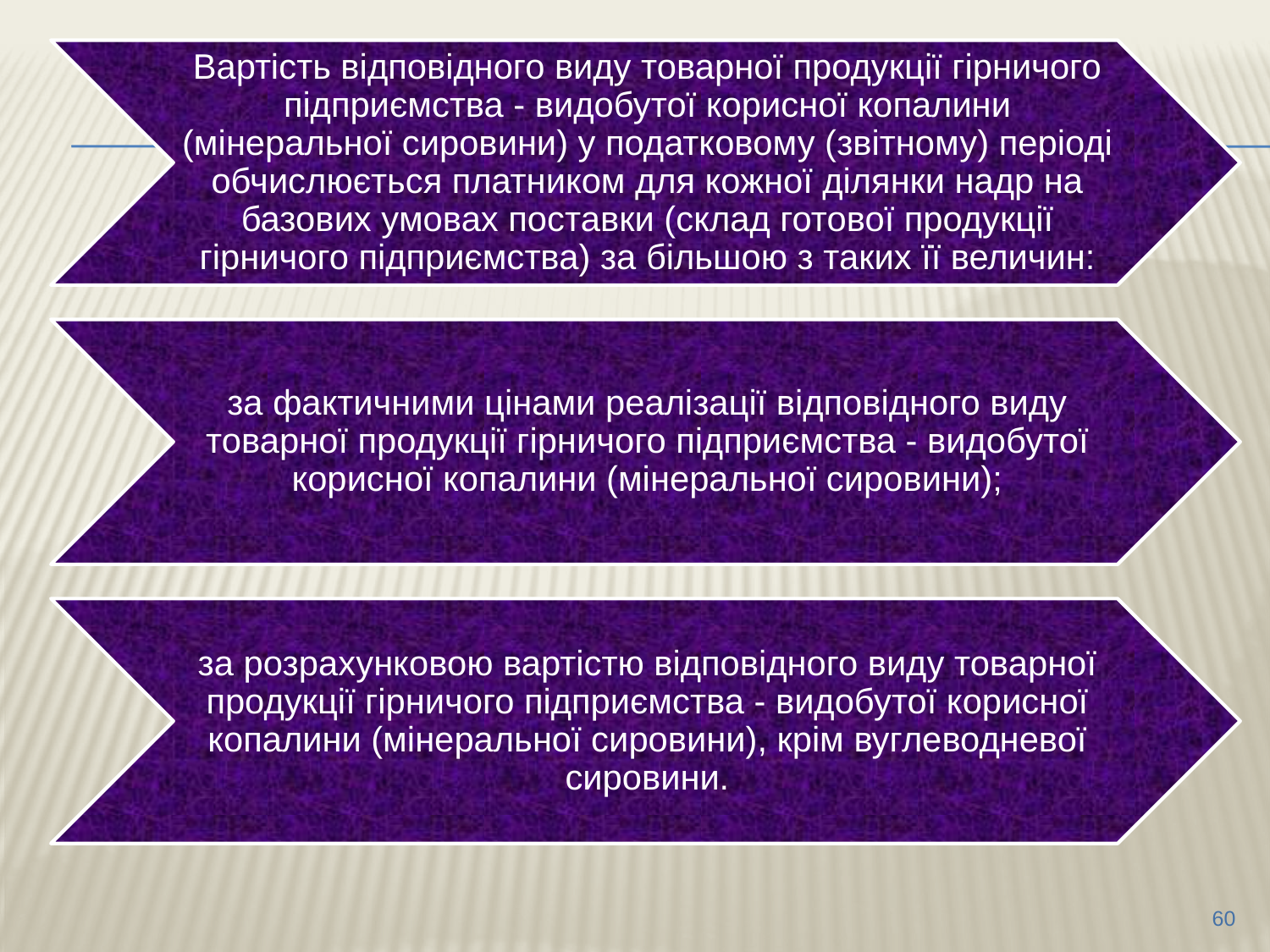

Вартість відповідного виду товарної продукції гірничого підприємства - видобутої корисної копалини (мінеральної сировини) у податковому (звітному) періоді обчислюється платником для кожної ділянки надр на базових умовах поставки (склад готової продукції гірничого підприємства) за більшою з таких її величин:
за фактичними цінами реалізації відповідного виду товарної продукції гірничого підприємства - видобутої корисної копалини (мінеральної сировини);
за розрахунковою вартістю відповідного виду товарної продукції гірничого підприємства - видобутої корисної копалини (мінеральної сировини), крім вуглеводневої сировини.
60